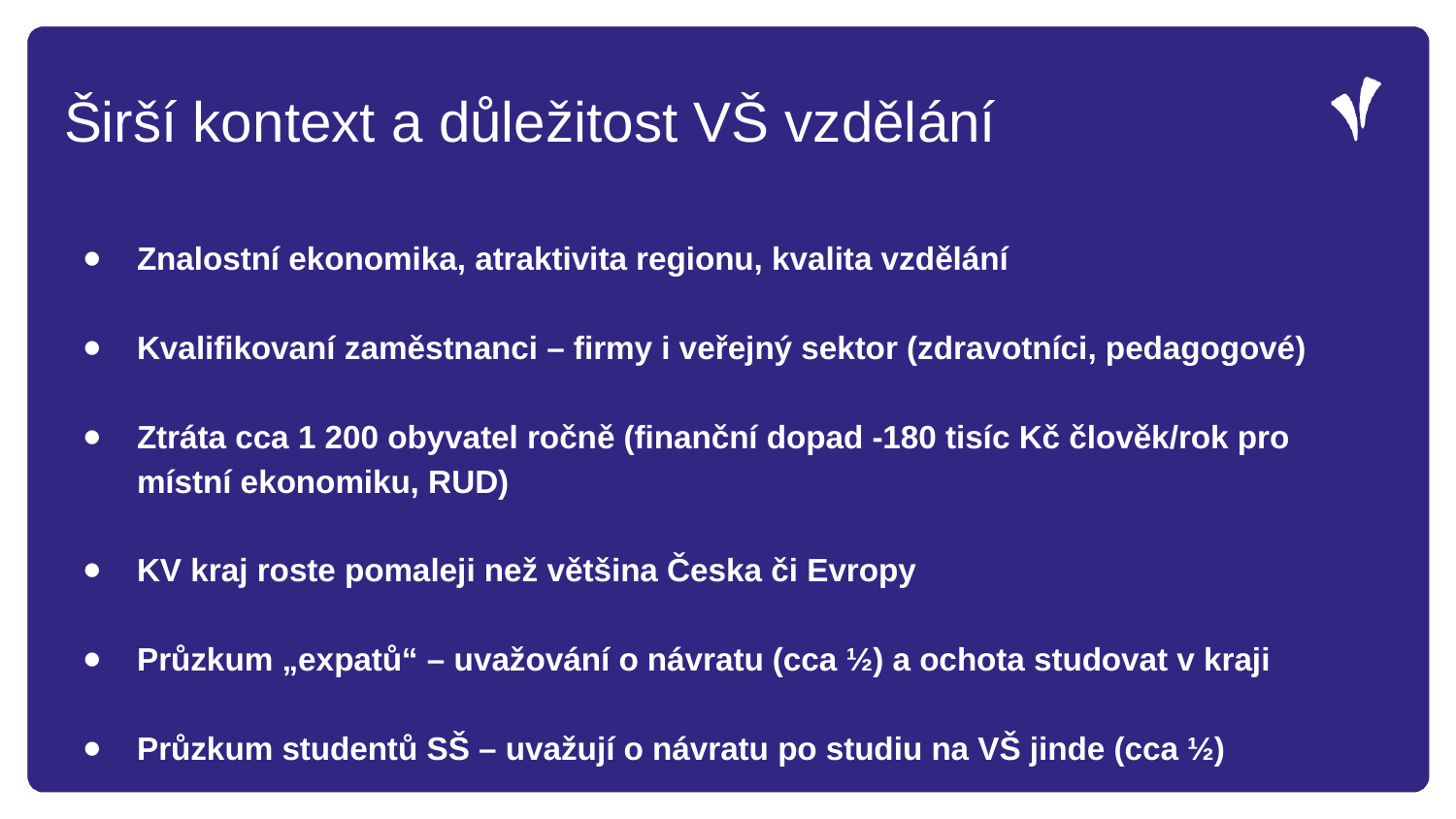

Širší kontext a důležitost VŠ vzdělání
Znalostní ekonomika, atraktivita regionu, kvalita vzdělání

Kvalifikovaní zaměstnanci – firmy i veřejný sektor (zdravotníci, pedagogové)

Ztráta cca 1 200 obyvatel ročně (finanční dopad -180 tisíc Kč člověk/rok pro místní ekonomiku, RUD)

KV kraj roste pomaleji než většina Česka či Evropy

Průzkum „expatů“ – uvažování o návratu (cca ½) a ochota studovat v kraji

Průzkum studentů SŠ – uvažují o návratu po studiu na VŠ jinde (cca ½)